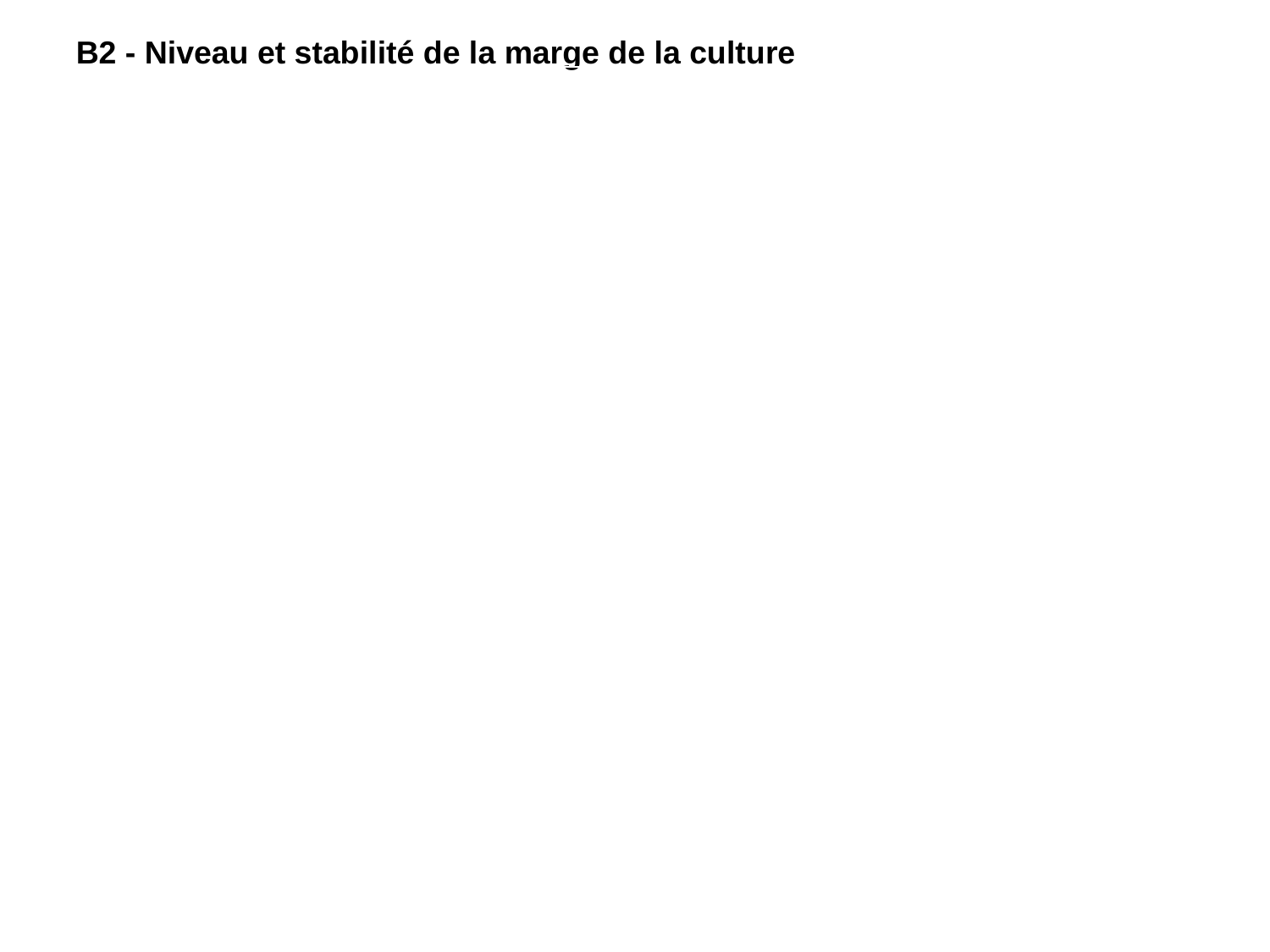

B2 - Niveau et stabilité de la marge de la culture